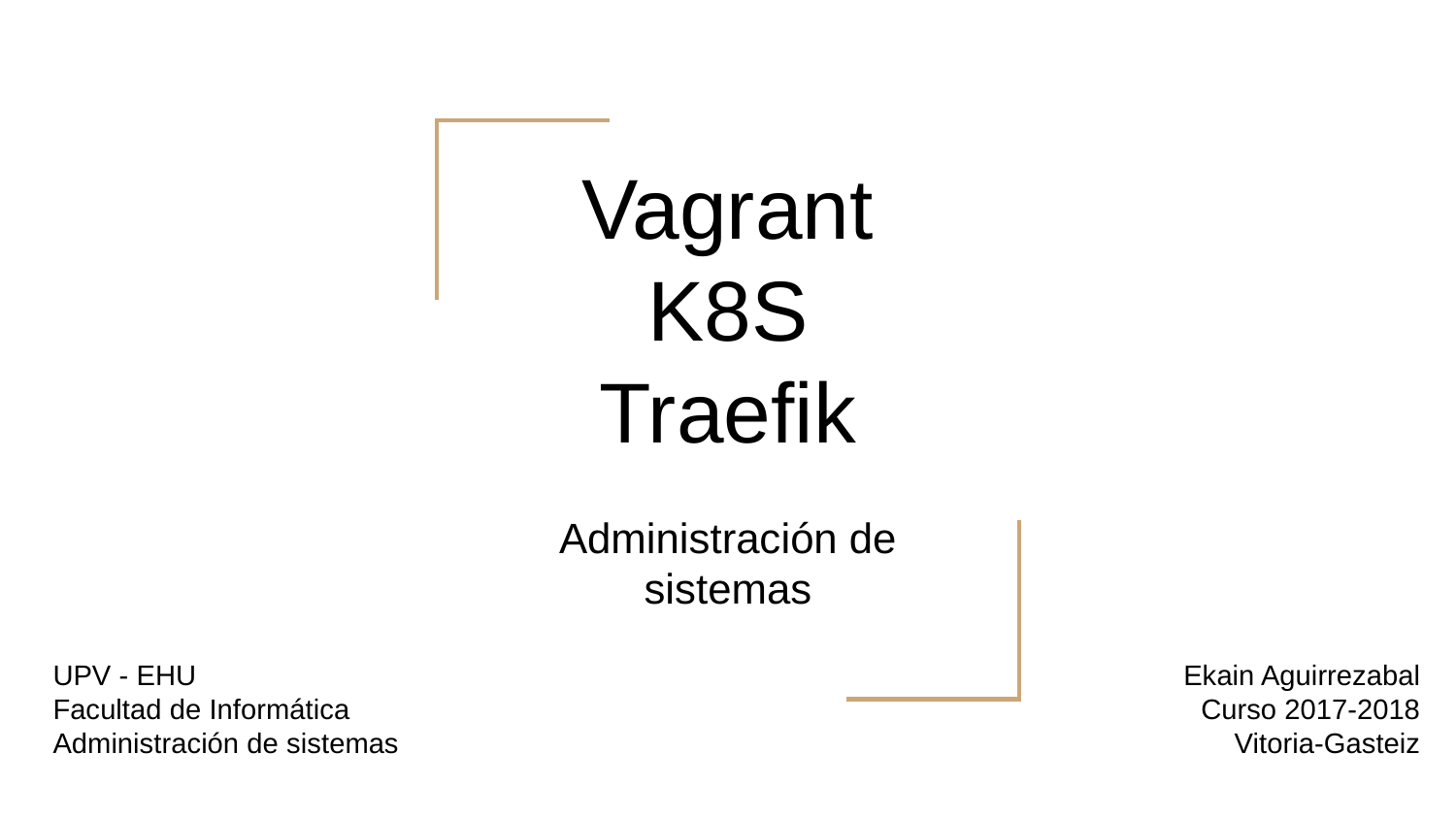

# Vagrant
K8S
Traefik
Administración de sistemas
UPV - EHU
Facultad de Informática
Administración de sistemas
Ekain Aguirrezabal
Curso 2017-2018
Vitoria-Gasteiz